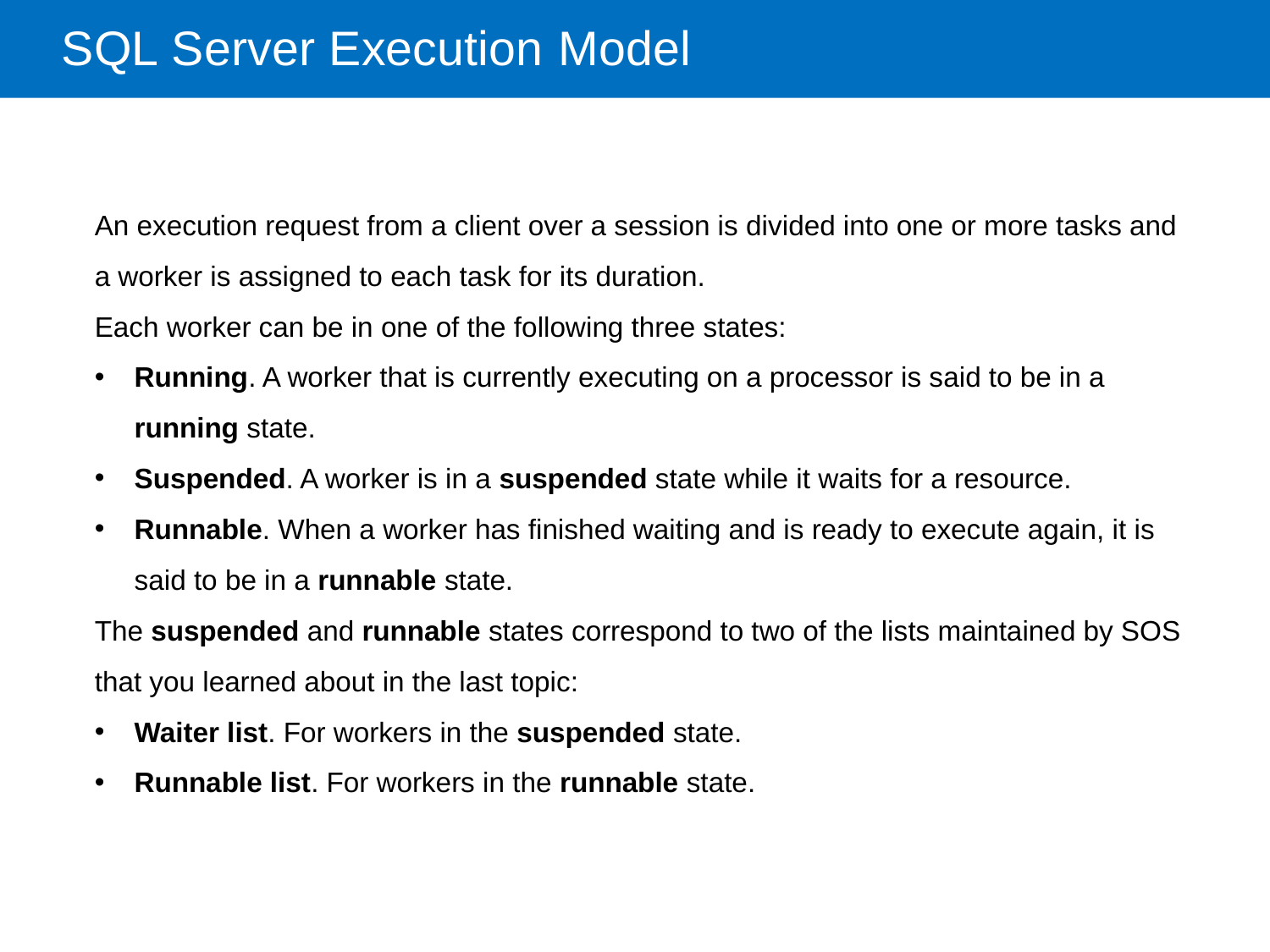

# SQL Server Execution Model
An execution request from a client over a session is divided into one or more tasks and a worker is assigned to each task for its duration.
Each worker can be in one of the following three states:
Running. A worker that is currently executing on a processor is said to be in a running state.
Suspended. A worker is in a suspended state while it waits for a resource.
Runnable. When a worker has finished waiting and is ready to execute again, it is said to be in a runnable state.
The suspended and runnable states correspond to two of the lists maintained by SOS that you learned about in the last topic:
Waiter list. For workers in the suspended state.
Runnable list. For workers in the runnable state.